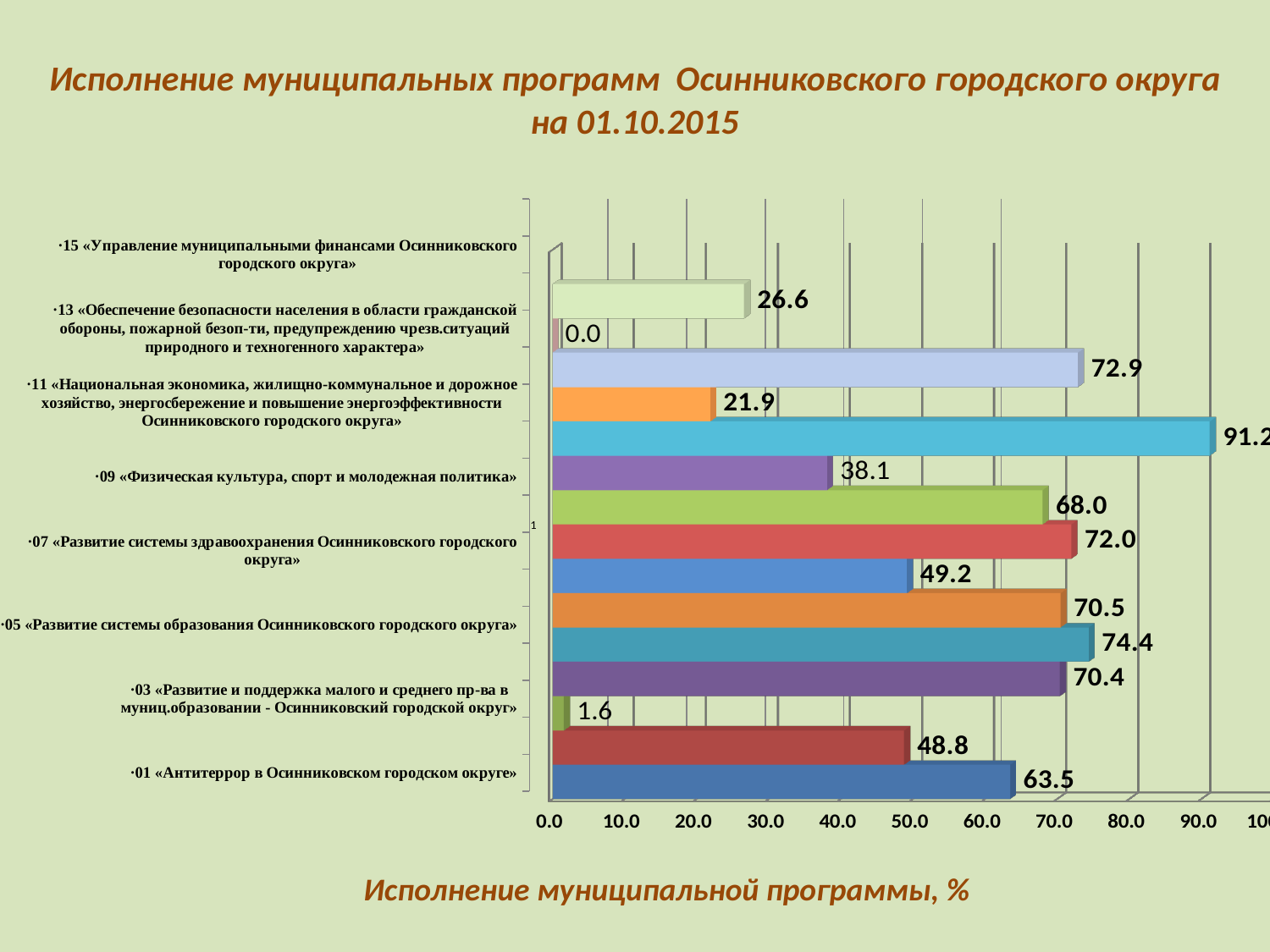

# Исполнение муниципальных программ  Осинниковского городского округа на 01.10.2015

[unsupported chart]

### Chart

| Category |  |  |  |  |  |  |  |  |  |  |  |
|---|---|---|---|---|---|---|---|---|---|---|---|
| ·01 «Антитеррор в Осинниковском городском округе» | None | None | None | None | None | None | None | None | None | None | None |
| ·02 «Борьба с преступностью, профилактика правонарушений и обеспечение безопасности дорожного движения в Осинниковском городском округе» | None | None | None | None | None | None | None | None | None | None | None |
| ·03 «Развитие и поддержка малого и среднего пр-ва в муниц.образовании - Осинниковский городской округ» | None | None | None | None | None | None | None | None | None | None | None |
| ·04 «Поддержка и развитие СМИ» | None | None | None | None | None | None | None | None | None | None | None |
| ·05 «Развитие системы образования Осинниковского городского округа» | None | None | None | None | None | None | None | None | None | None | None |
| ·06 «Развитие культуры Осинниковского городского округа» | None | None | None | None | None | None | None | None | None | None | None |
| ·07 «Развитие системы здравоохранения Осинниковского городского округа» | None | None | None | None | None | None | None | None | None | None | None |
| ·08 «Социальная поддержка населения Осинниковского городского округа» | None | None | None | None | None | None | None | None | None | None | None |
| ·09 «Физическая культура, спорт и молодежная политика» | None | None | None | None | None | None | None | None | None | None | None |
| ·10 «Охрана окружающей среды Осинниковского городского округа» | None | None | None | None | None | None | None | None | None | None | None |
| ·11 «Национальная экономика, жилищно-коммунальное и дорожное хозяйство, энергосбережение и повышение энергоэффективности Осинниковского городского округа» | None | None | None | None | None | None | None | None | None | None | None |
| ·12 «Жилище на территории Осинниковского городского округа» | None | None | None | None | None | None | None | None | None | None | None |
| ·13 «Обеспечение безопасности населения в области гражданской обороны, пожарной безоп-ти, предупреждению чрезв.ситуаций природного и техногенного характера» | None | None | None | None | None | None | None | None | None | None | None |
| ·14 «Предоставление служебных жилых помещений муниципального специализированного жилищного фонда» | None | None | None | None | None | None | None | None | None | None | None |
| ·15 «Управление муниципальными финансами Осинниковского городского округа» | None | None | None | None | None | None | None | None | None | None | None |
Исполнение муниципальной программы, %